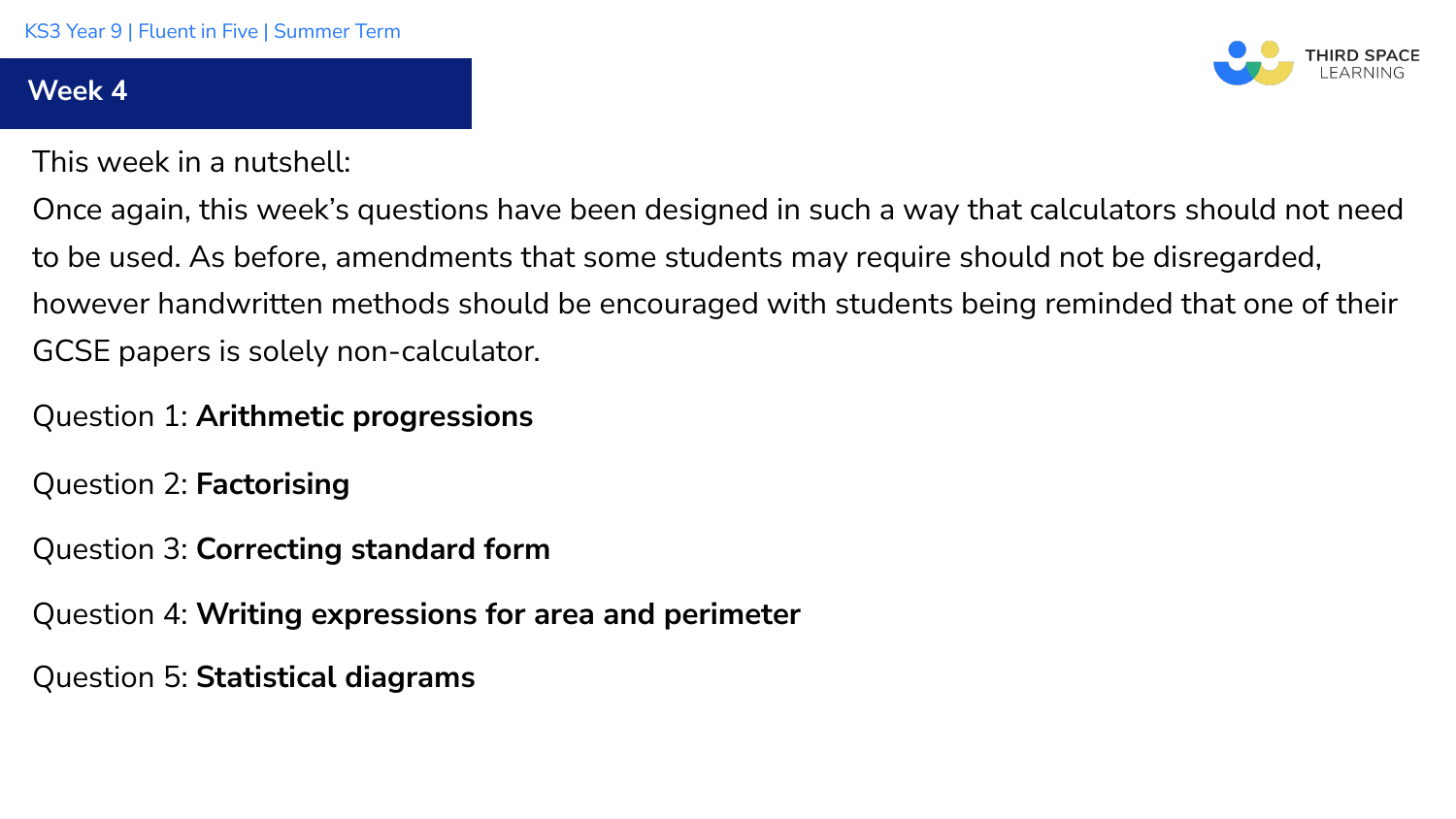

Week 4
| This week in a nutshell: Once again, this week’s questions have been designed in such a way that calculators should not need to be used. As before, amendments that some students may require should not be disregarded, however handwritten methods should be encouraged with students being reminded that one of their GCSE papers is solely non-calculator. |
| --- |
| Question 1: Arithmetic progressions |
| Question 2: Factorising |
| Question 3: Correcting standard form |
| Question 4: Writing expressions for area and perimeter |
| Question 5: Statistical diagrams |